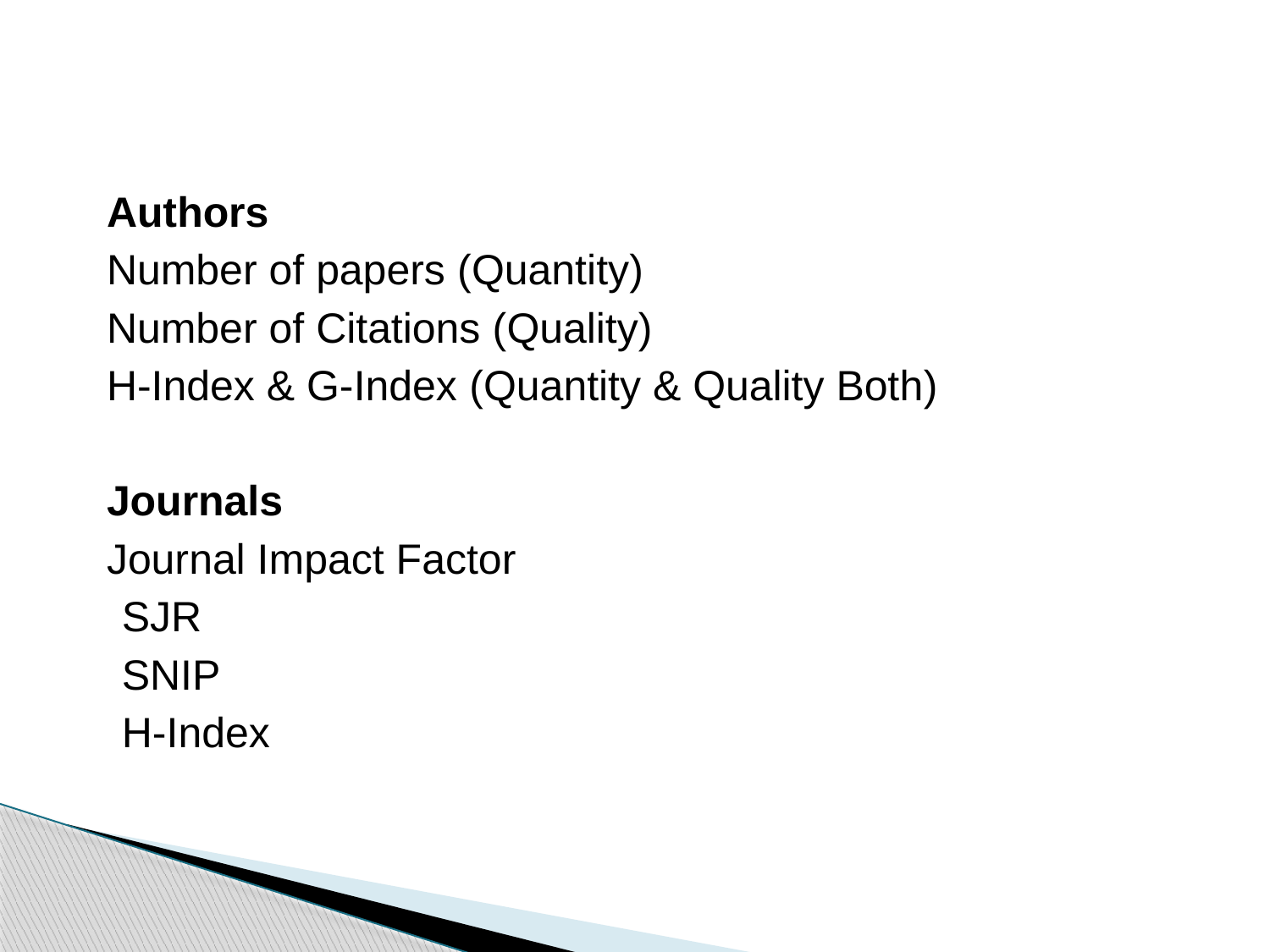

Authors
Number of papers (Quantity)
Number of Citations (Quality)
H-Index & G-Index (Quantity & Quality Both)

Journals
Journal Impact Factor
SJR
SNIP
H-Index